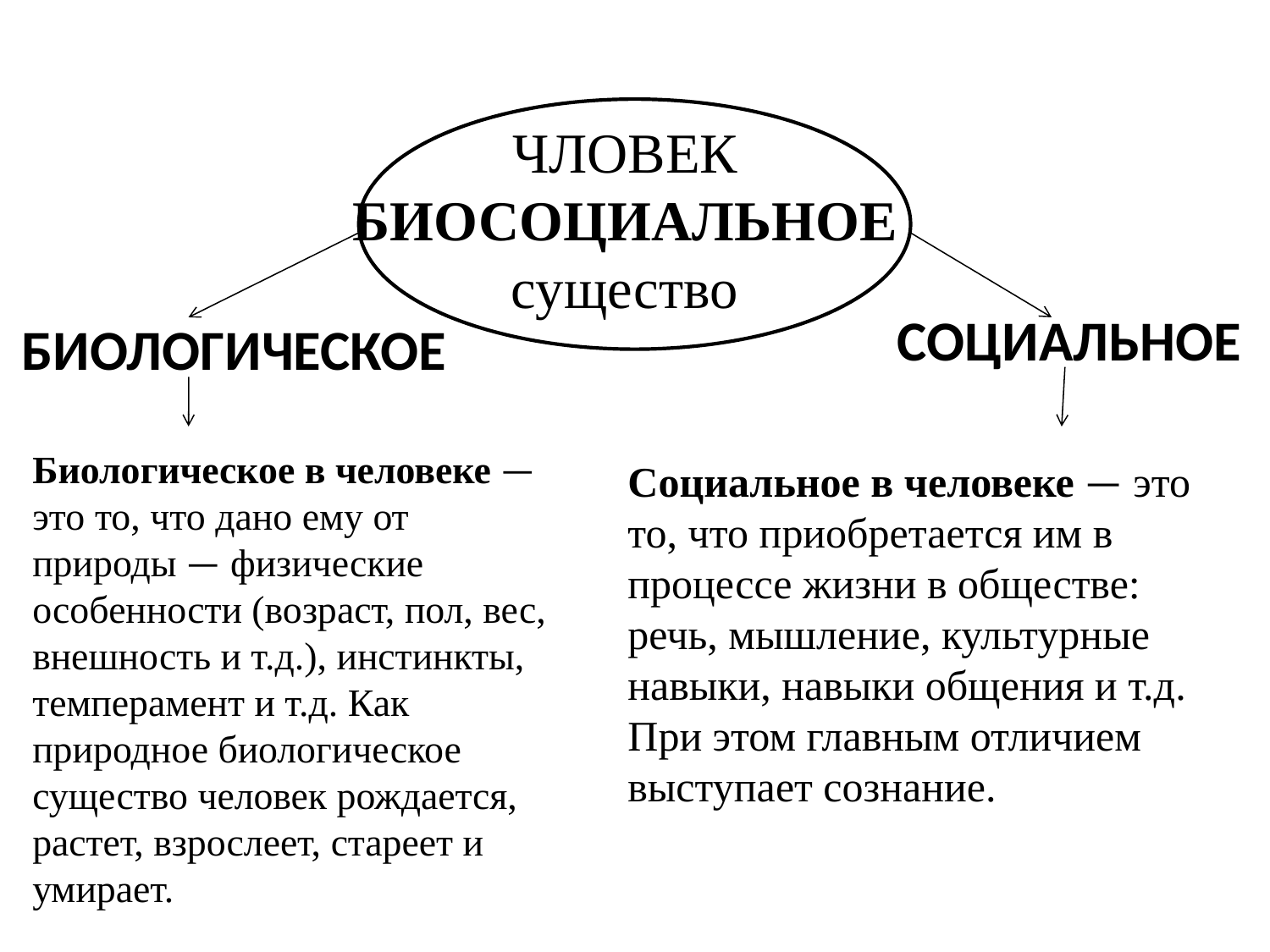

ЧЛОВЕК
БИОСОЦИАЛЬНОЕ существо
СОЦИАЛЬНОЕ
 БИОЛОГИЧЕСКОЕ
Биологическое в человеке — это то, что дано ему от природы — физические особенности (возраст, пол, вес, внешность и т.д.), инстинкты, темперамент и т.д. Как природное биологическое существо человек рождается, растет, взрослеет, стареет и умирает.
Социальное в человеке — это то, что приобретается им в процессе жизни в обществе: речь, мышление, культурные навыки, навыки общения и т.д. При этом главным отличием выступает сознание.